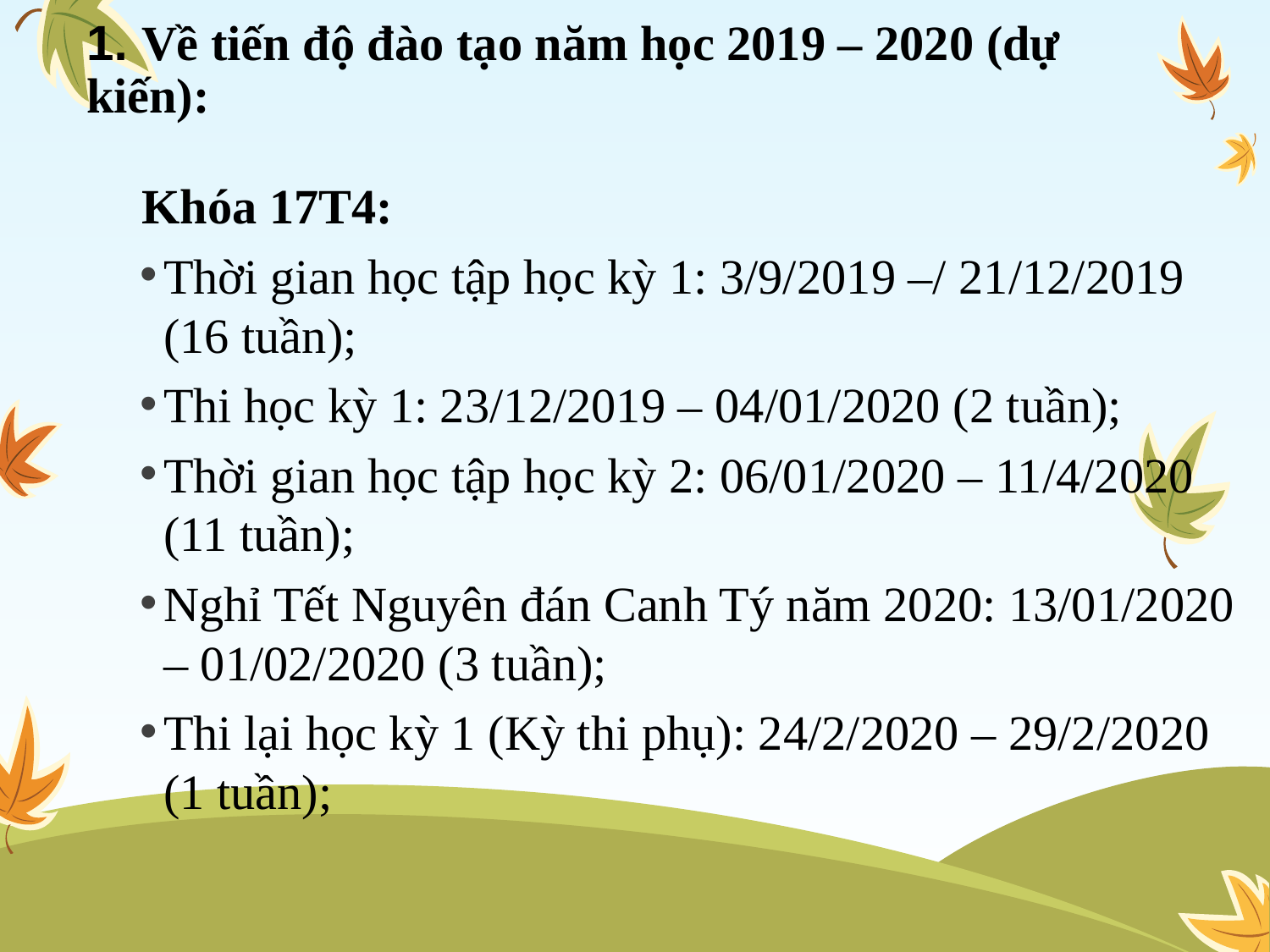

# 1. Về tiến độ đào tạo năm học 2019 – 2020 (dự kiến):
      Khóa 17T4:
Thời gian học tập học kỳ 1: 3/9/2019 –/ 21/12/2019 (16 tuần);
Thi học kỳ 1: 23/12/2019 – 04/01/2020 (2 tuần);
Thời gian học tập học kỳ 2: 06/01/2020 – 11/4/2020 (11 tuần);
Nghỉ Tết Nguyên đán Canh Tý năm 2020: 13/01/2020 – 01/02/2020 (3 tuần);
Thi lại học kỳ 1 (Kỳ thi phụ): 24/2/2020 – 29/2/2020 (1 tuần);